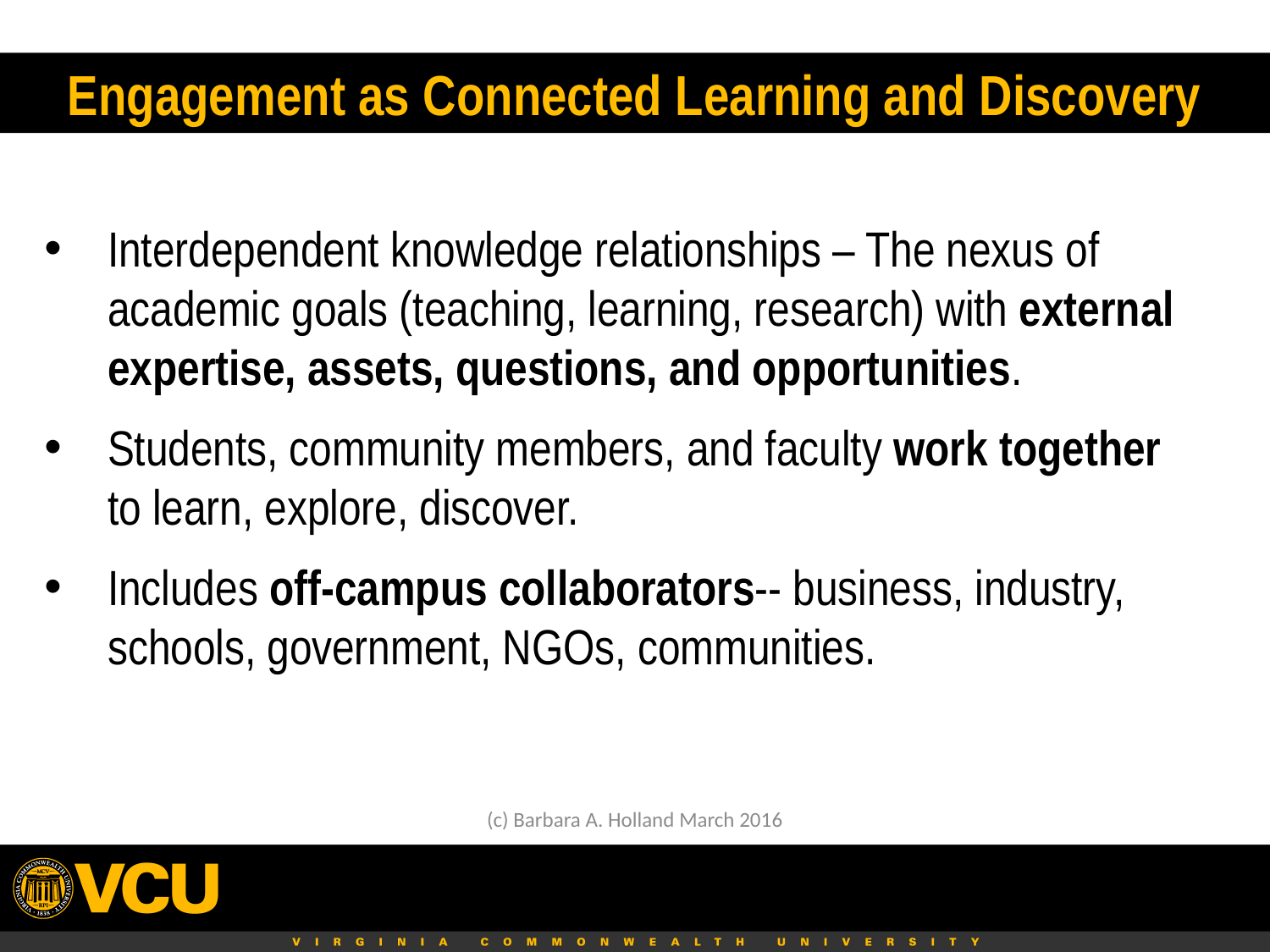

Engagement as Connected Learning and Discovery
Interdependent knowledge relationships – The nexus of academic goals (teaching, learning, research) with external expertise, assets, questions, and opportunities.
Students, community members, and faculty work together to learn, explore, discover.
Includes off-campus collaborators-- business, industry, schools, government, NGOs, communities.
(c) Barbara A. Holland March 2016